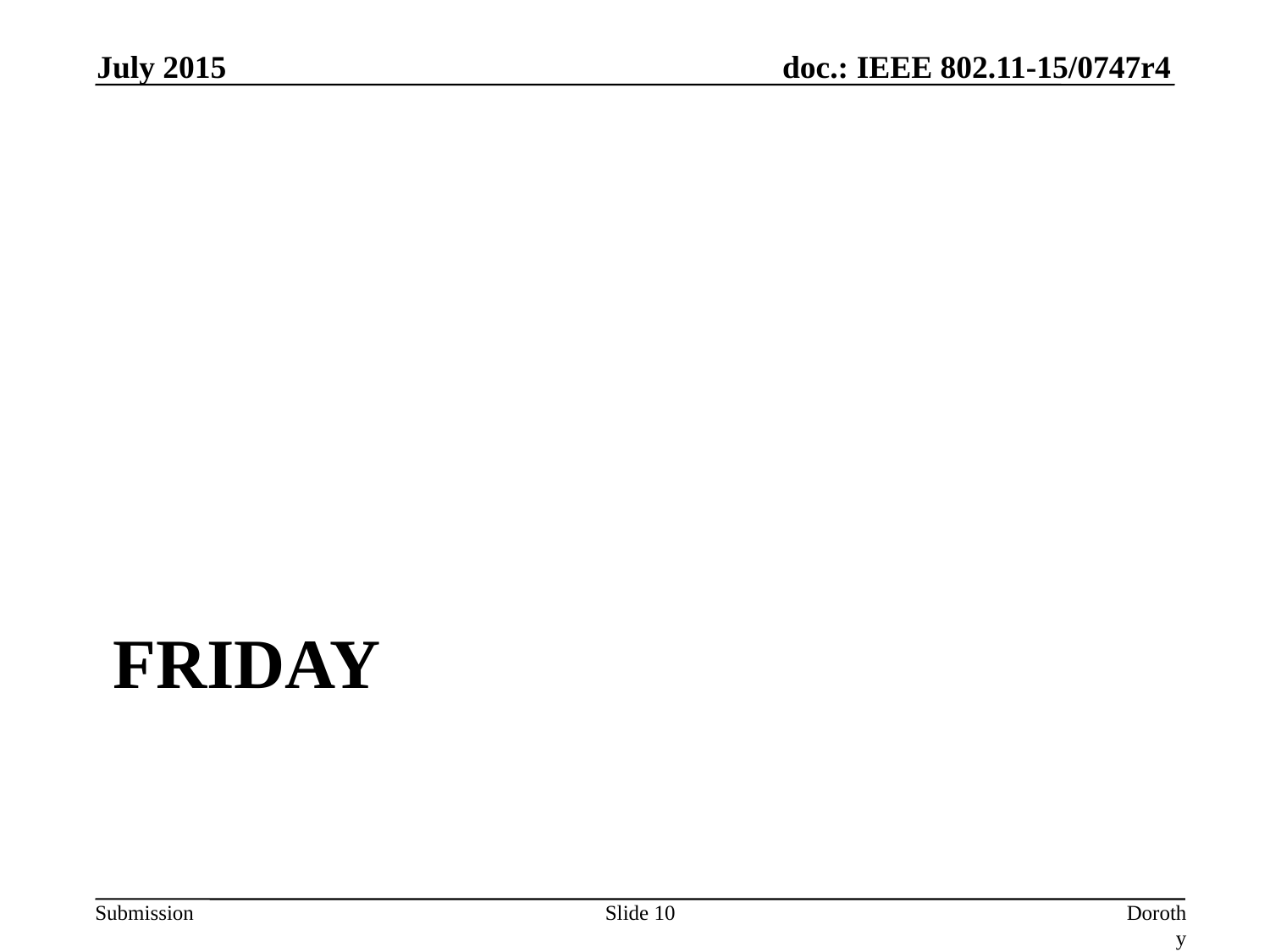

July 2015

# Friday
Slide 10
Dorothy Stanley, HP-Aruba Networks